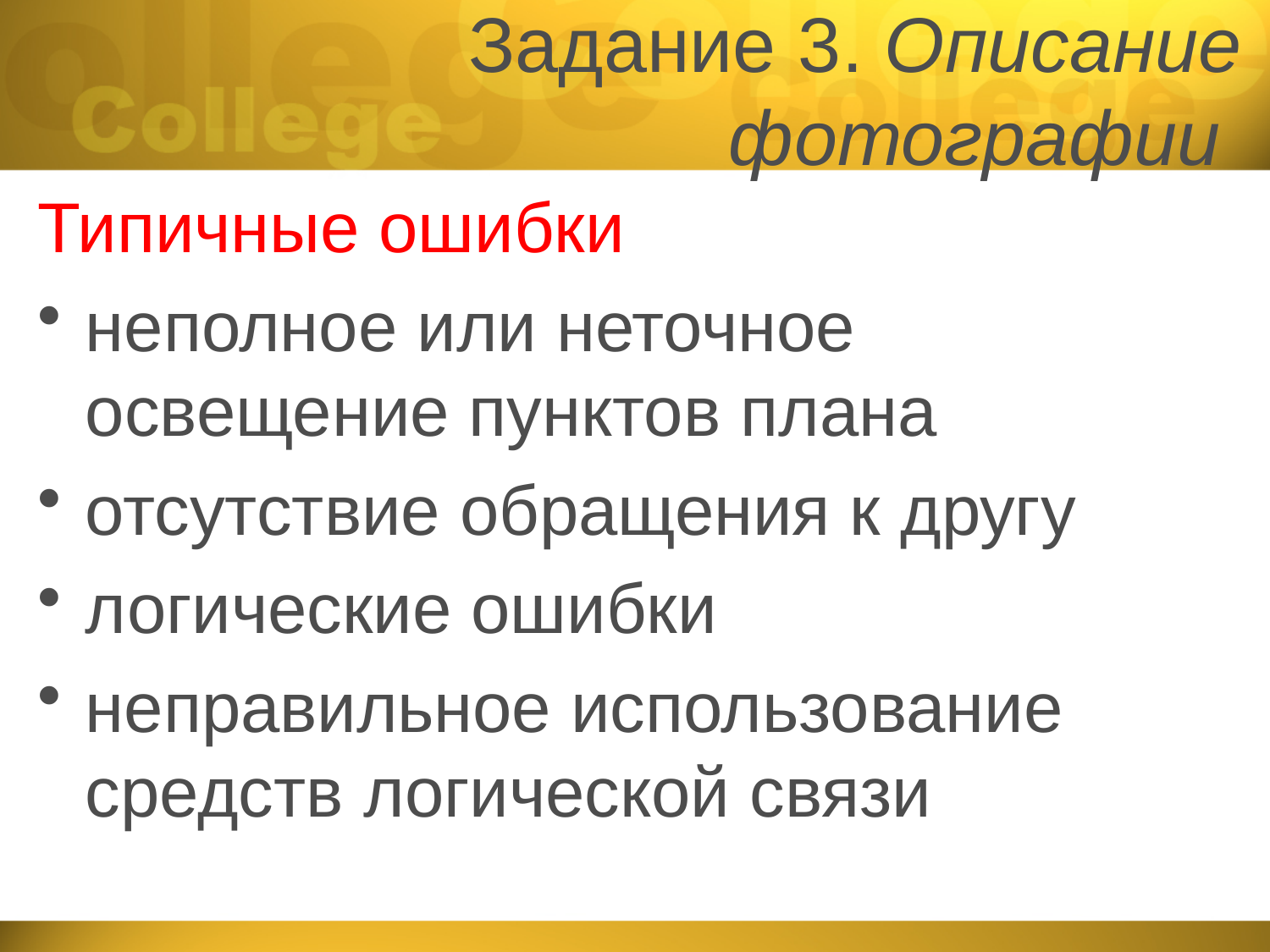

# Задание 3. Описание фотографии
Типичные ошибки
неполное или неточное освещение пунктов плана
отсутствие обращения к другу
логические ошибки
неправильное использование средств логической связи